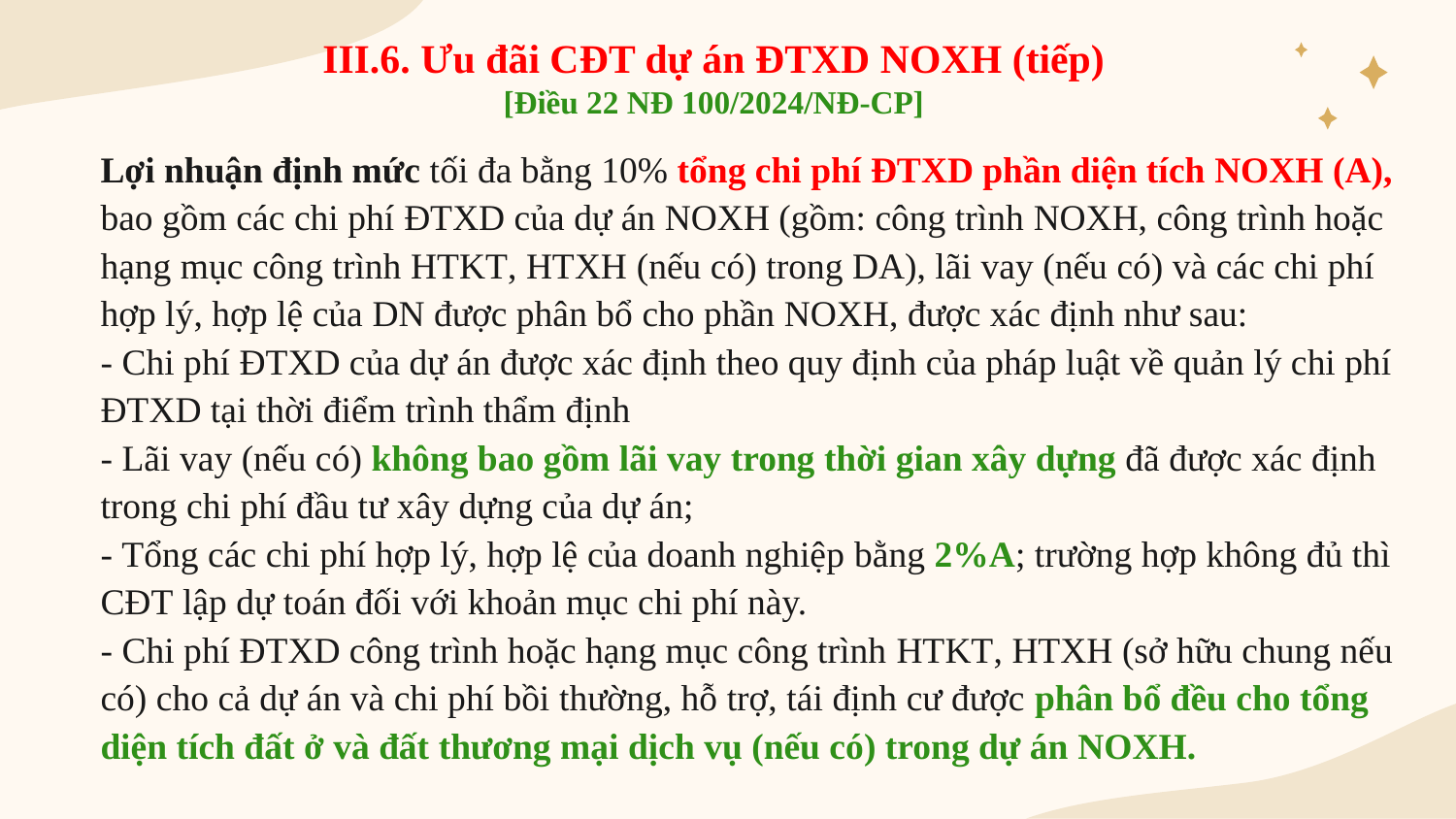

III.6. Ưu đãi CĐT dự án ĐTXD NOXH (tiếp)
[Điều 22 NĐ 100/2024/NĐ-CP]

# Lợi nhuận định mức tối đa bằng 10% tổng chi phí ĐTXD phần diện tích NOXH (A), bao gồm các chi phí ĐTXD của dự án NOXH (gồm: công trình NOXH, công trình hoặc hạng mục công trình HTKT, HTXH (nếu có) trong DA), lãi vay (nếu có) và các chi phí hợp lý, hợp lệ của DN được phân bổ cho phần NOXH, được xác định như sau: - Chi phí ĐTXD của dự án được xác định theo quy định của pháp luật về quản lý chi phí ĐTXD tại thời điểm trình thẩm định - Lãi vay (nếu có) không bao gồm lãi vay trong thời gian xây dựng đã được xác định trong chi phí đầu tư xây dựng của dự án; - Tổng các chi phí hợp lý, hợp lệ của doanh nghiệp bằng 2%A; trường hợp không đủ thì CĐT lập dự toán đối với khoản mục chi phí này. - Chi phí ĐTXD công trình hoặc hạng mục công trình HTKT, HTXH (sở hữu chung nếu có) cho cả dự án và chi phí bồi thường, hỗ trợ, tái định cư được phân bổ đều cho tổng diện tích đất ở và đất thương mại dịch vụ (nếu có) trong dự án NOXH.